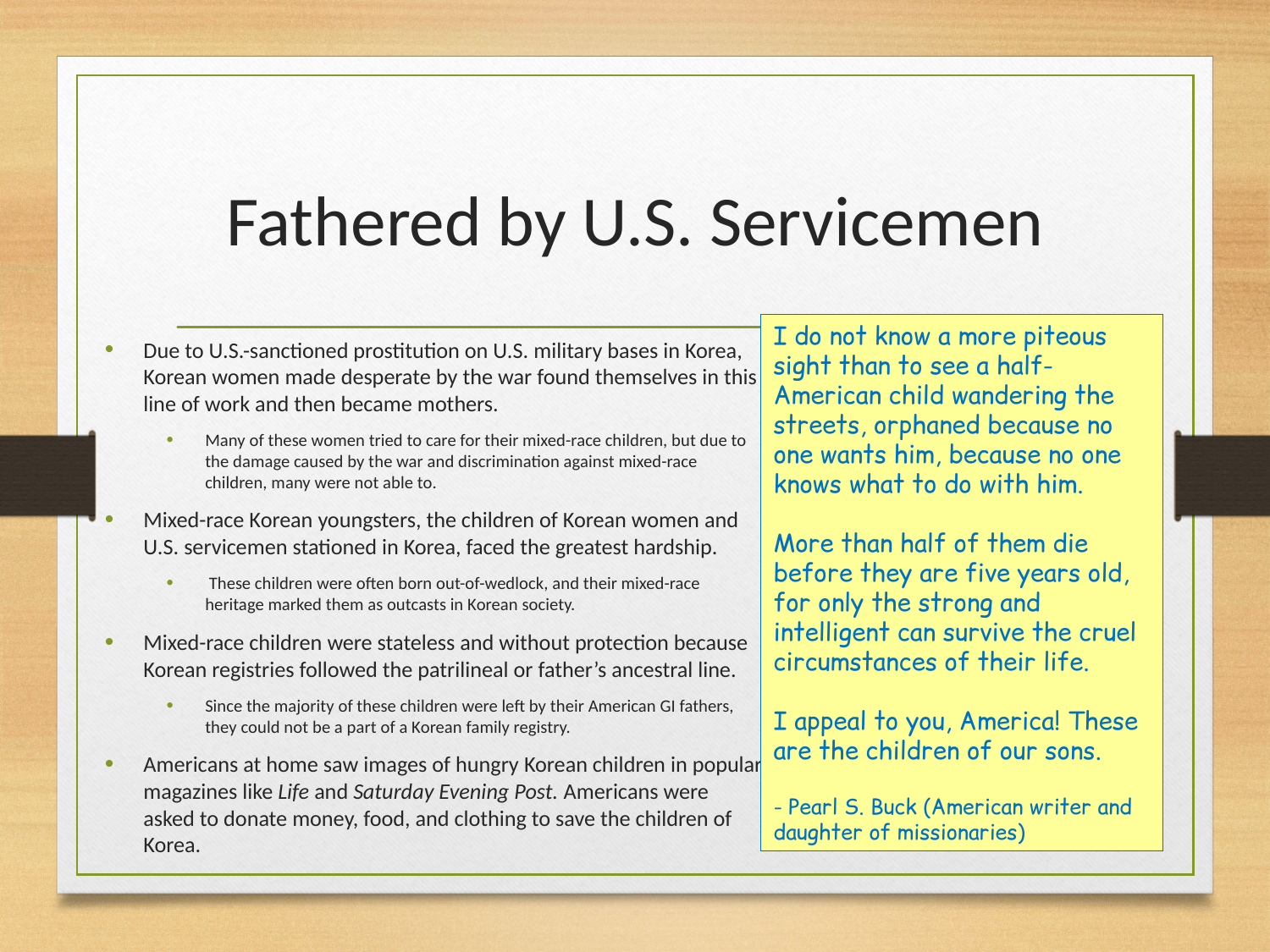

# Fathered by U.S. Servicemen
I do not know a more piteous sight than to see a half-American child wandering the streets, orphaned because no one wants him, because no one knows what to do with him.

More than half of them die before they are five years old, for only the strong and intelligent can survive the cruel circumstances of their life.

I appeal to you, America! These are the children of our sons.

- Pearl S. Buck (American writer and daughter of missionaries)
Due to U.S.-sanctioned prostitution on U.S. military bases in Korea, Korean women made desperate by the war found themselves in this line of work and then became mothers.
Many of these women tried to care for their mixed-race children, but due to the damage caused by the war and discrimination against mixed-race children, many were not able to.
Mixed-race Korean youngsters, the children of Korean women and U.S. servicemen stationed in Korea, faced the greatest hardship.
 These children were often born out-of-wedlock, and their mixed-race heritage marked them as outcasts in Korean society.
Mixed-race children were stateless and without protection because Korean registries followed the patrilineal or father’s ancestral line.
Since the majority of these children were left by their American GI fathers, they could not be a part of a Korean family registry.
Americans at home saw images of hungry Korean children in popular magazines like Life and Saturday Evening Post. Americans were asked to donate money, food, and clothing to save the children of Korea.